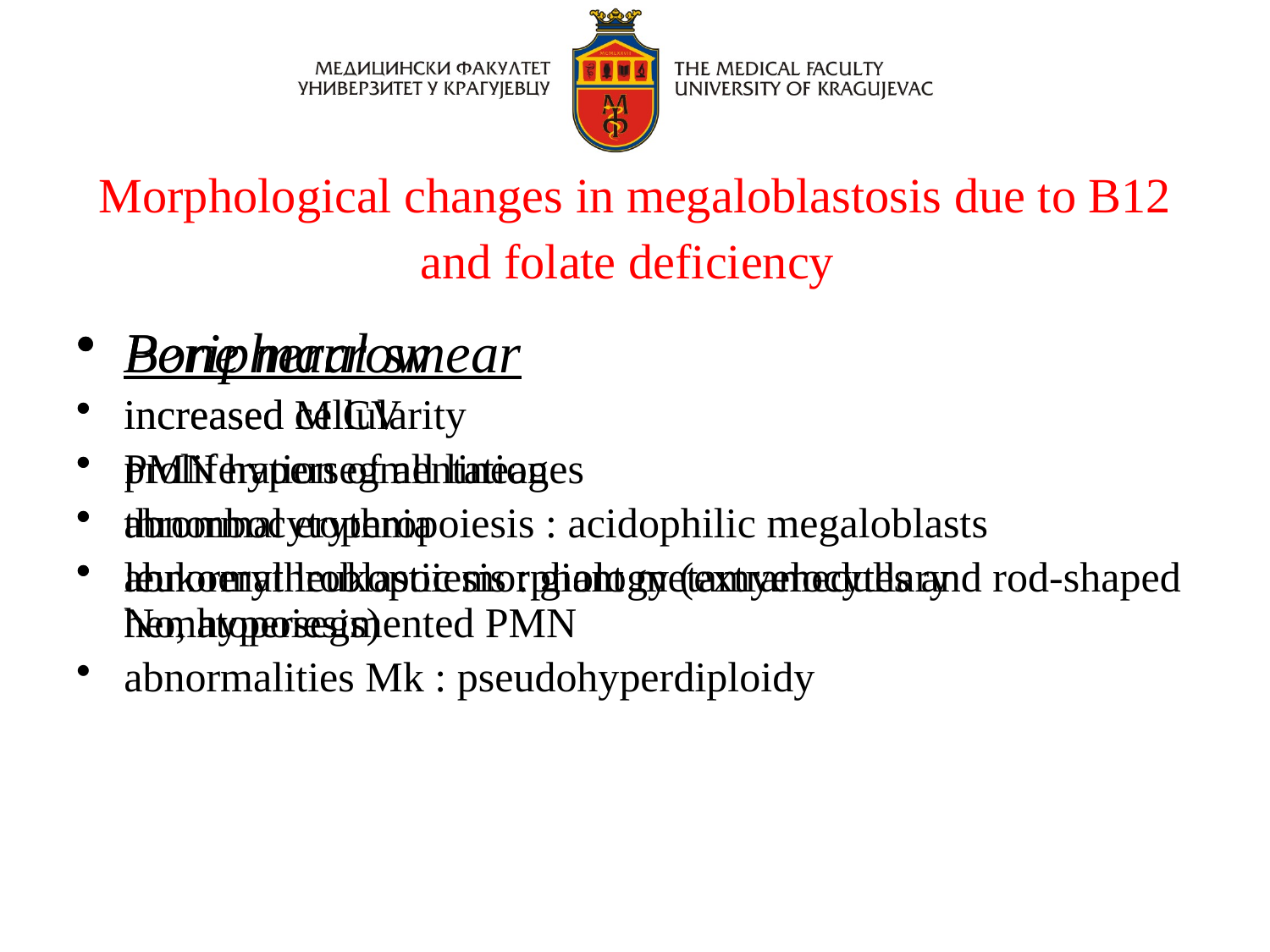

# Morphological changes in megaloblastosis due to B12 and folate deficiency
Peripheral smear
increased M CV
PMN hypersegmentation
thrombocytopenia
leukoerythroblastic morphology (extramedullary hematopoiesis)
Bone marrow
increased cellularity
proliferation of all lineages
abnormal erythropoiesis : acidophilic megaloblasts
abnormal leukopoiesis : giant metamyelocytes and rod-shaped No, hypersegmented PMN
abnormalities Mk : pseudohyperdiploidy